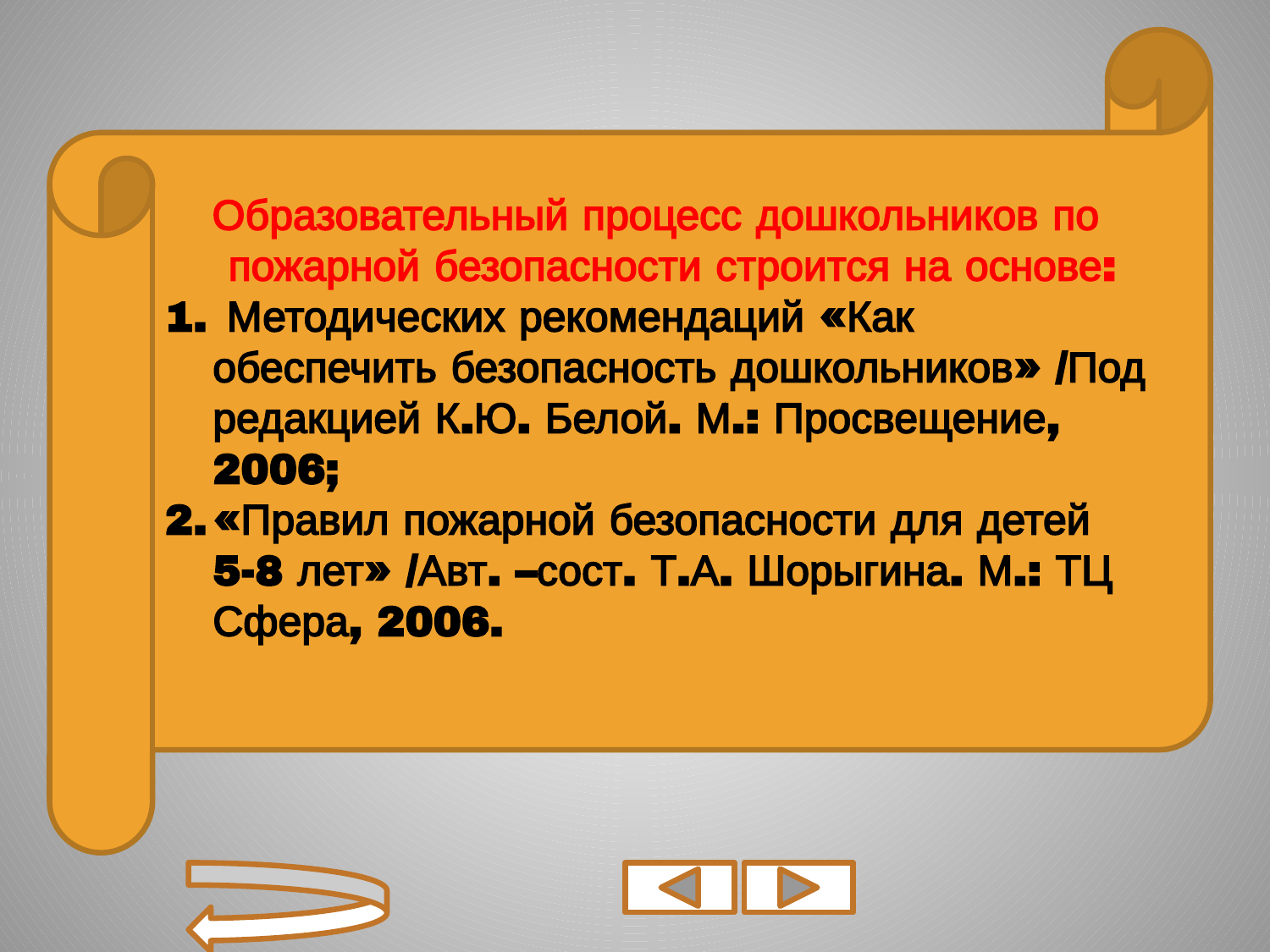

Образовательный процесс дошкольников по пожарной безопасности строится на основе:
 Методических рекомендаций «Как обеспечить безопасность дошкольников» /Под редакцией К.Ю. Белой. М.: Просвещение, 2006;
«Правил пожарной безопасности для детей 5-8 лет» /Авт. –сост. Т.А. Шорыгина. М.: ТЦ Сфера, 2006.